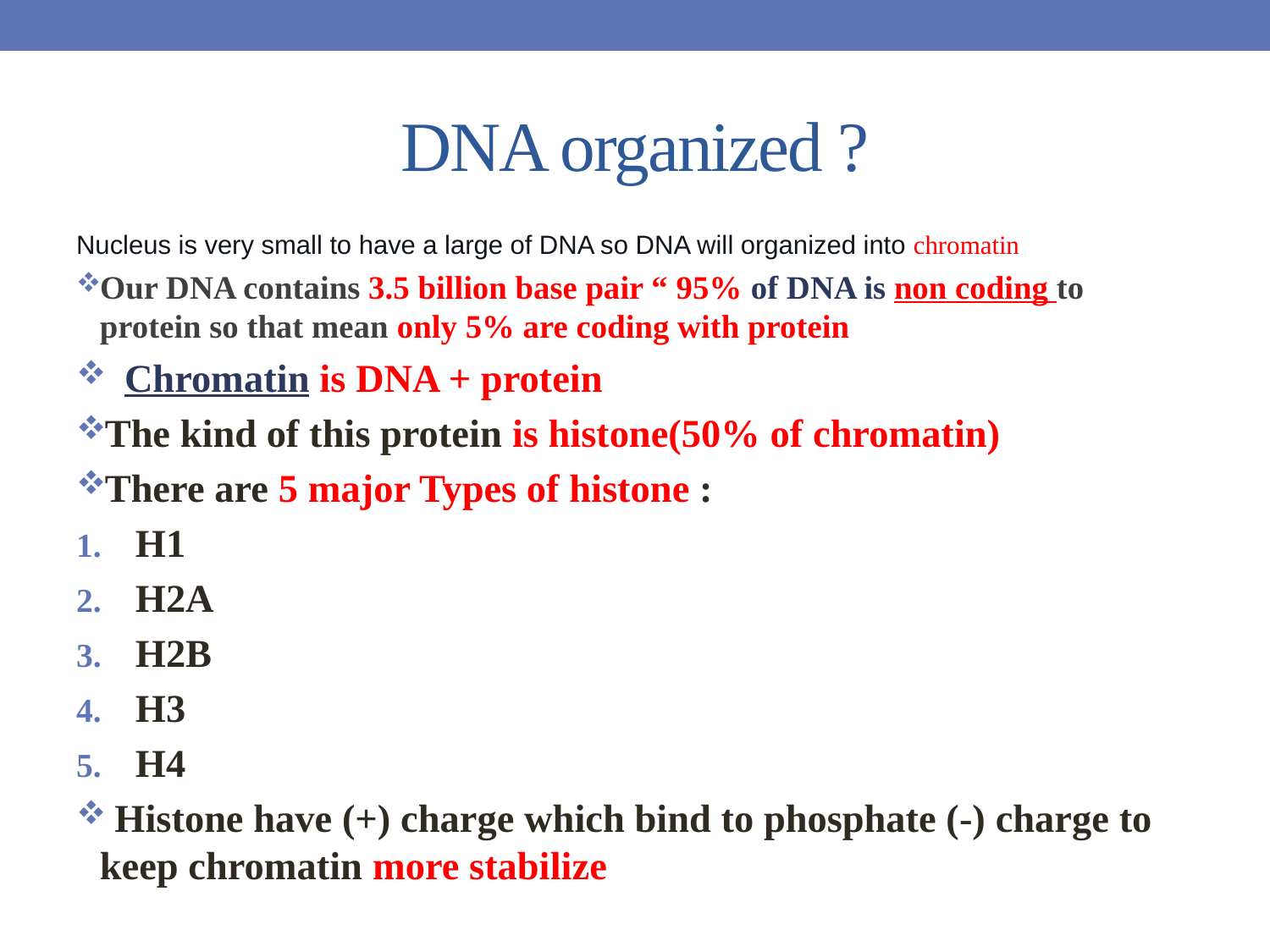

# DNA organized ?
Nucleus is very small to have a large of DNA so DNA will organized into chromatin
Our DNA contains 3.5 billion base pair “ 95% of DNA is non coding to protein so that mean only 5% are coding with protein
  Chromatin is DNA + protein
The kind of this protein is histone(50% of chromatin)
There are 5 major Types of histone :
H1
H2A
H2B
H3
H4
 Histone have (+) charge which bind to phosphate (-) charge to keep chromatin more stabilize